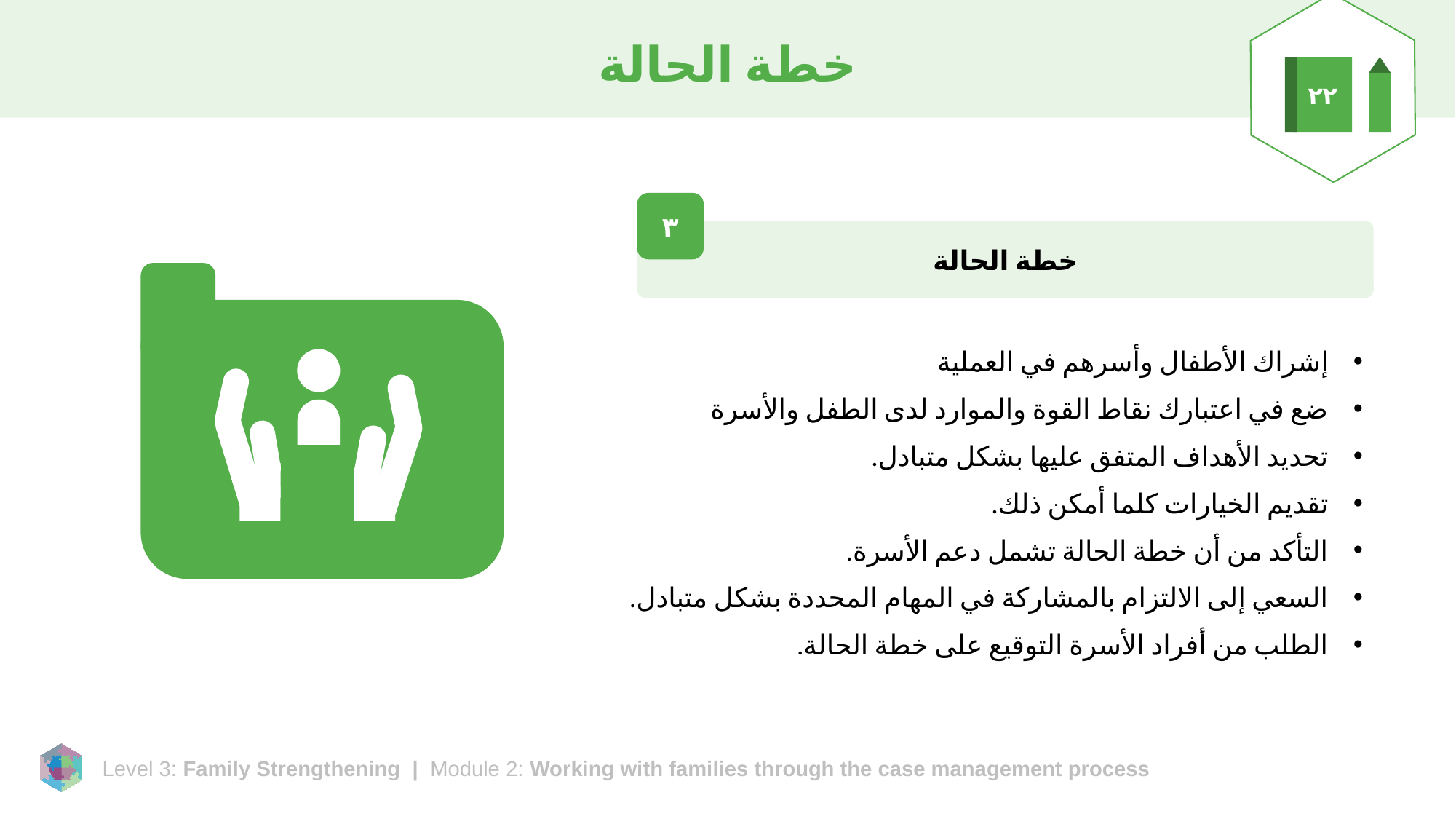

٢٢

# خطة الحالة
٣
خطة الحالة

إشراك الأطفال وأسرهم في العملية
ضع في اعتبارك نقاط القوة والموارد لدى الطفل والأسرة
تحديد الأهداف المتفق عليها بشكل متبادل.
تقديم الخيارات كلما أمكن ذلك.
التأكد من أن خطة الحالة تشمل دعم الأسرة.
السعي إلى الالتزام بالمشاركة في المهام المحددة بشكل متبادل.
الطلب من أفراد الأسرة التوقيع على خطة الحالة.